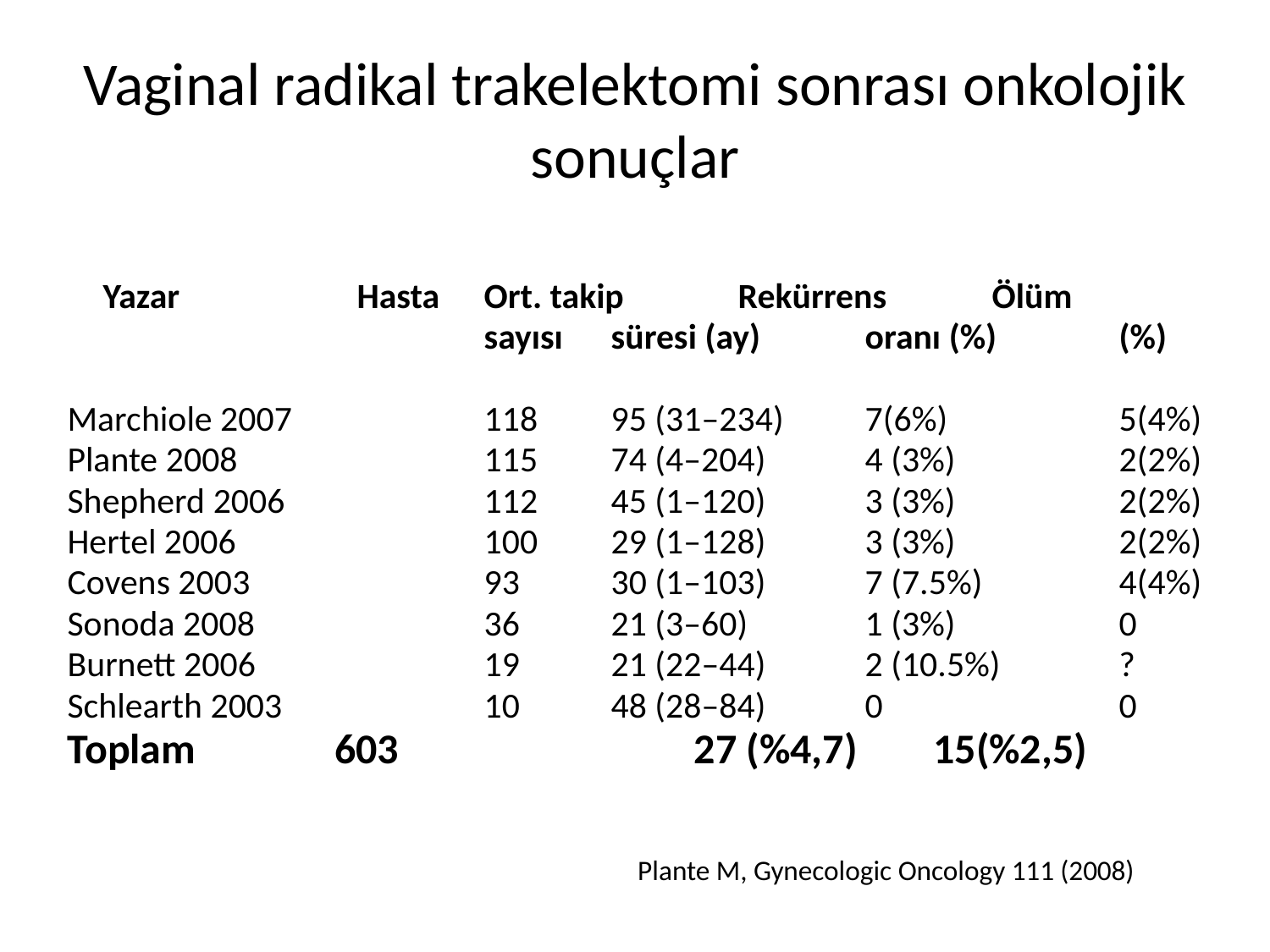

# Vaginal radikal trakelektomi sonrası onkolojik sonuçlar
	Yazar 		Hasta 	Ort. takip 	Rekürrens	Ölüm
				sayısı	süresi (ay)	oranı (%)	(%)

Marchiole 2007 		118 	95 (31–234) 	7(6%)  		5(4%)
Plante 2008 		115 	74 (4–204) 	4 (3%)  		2(2%)
Shepherd 2006 		112 	45 (1–120) 	3 (3%) 		2(2%)
Hertel 2006 		100 	29 (1–128) 	3 (3%) 		2(2%)
Covens 2003 		93 	30 (1–103) 	7 (7.5%)    	4(4%)
Sonoda 2008 		36 	21 (3–60) 	1 (3%) 		0
Burnett 2006 		19 	21 (22–44) 	2 (10.5%) 	?
Schlearth 2003 		10 	48 (28–84) 	0		0
Toplam 	           603                               27 (%4,7)        15(%2,5)

Plante M, Gynecologic Oncology 111 (2008)